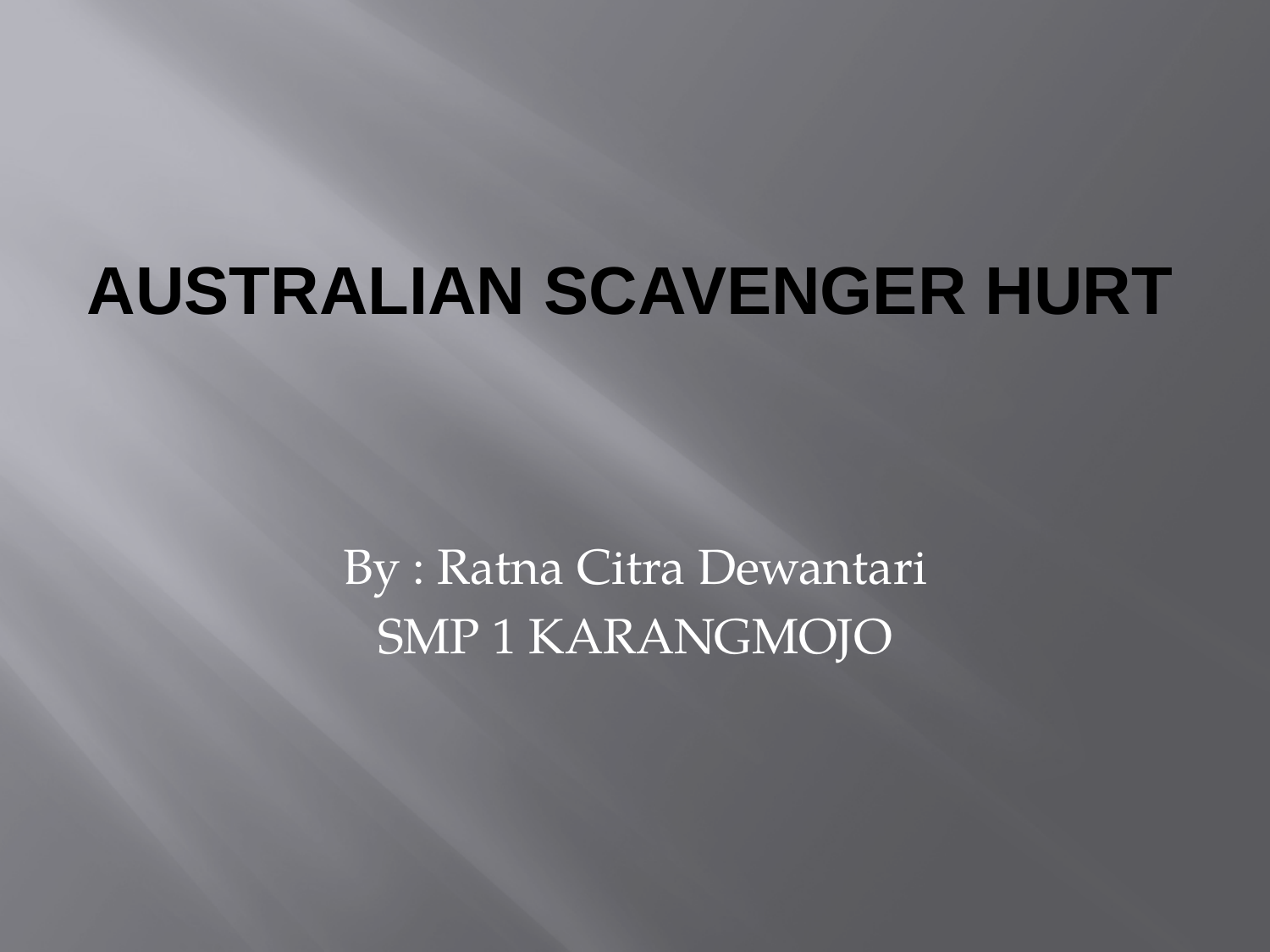

# australian scavenger hurt
By : Ratna Citra Dewantari
SMP 1 KARANGMOJO